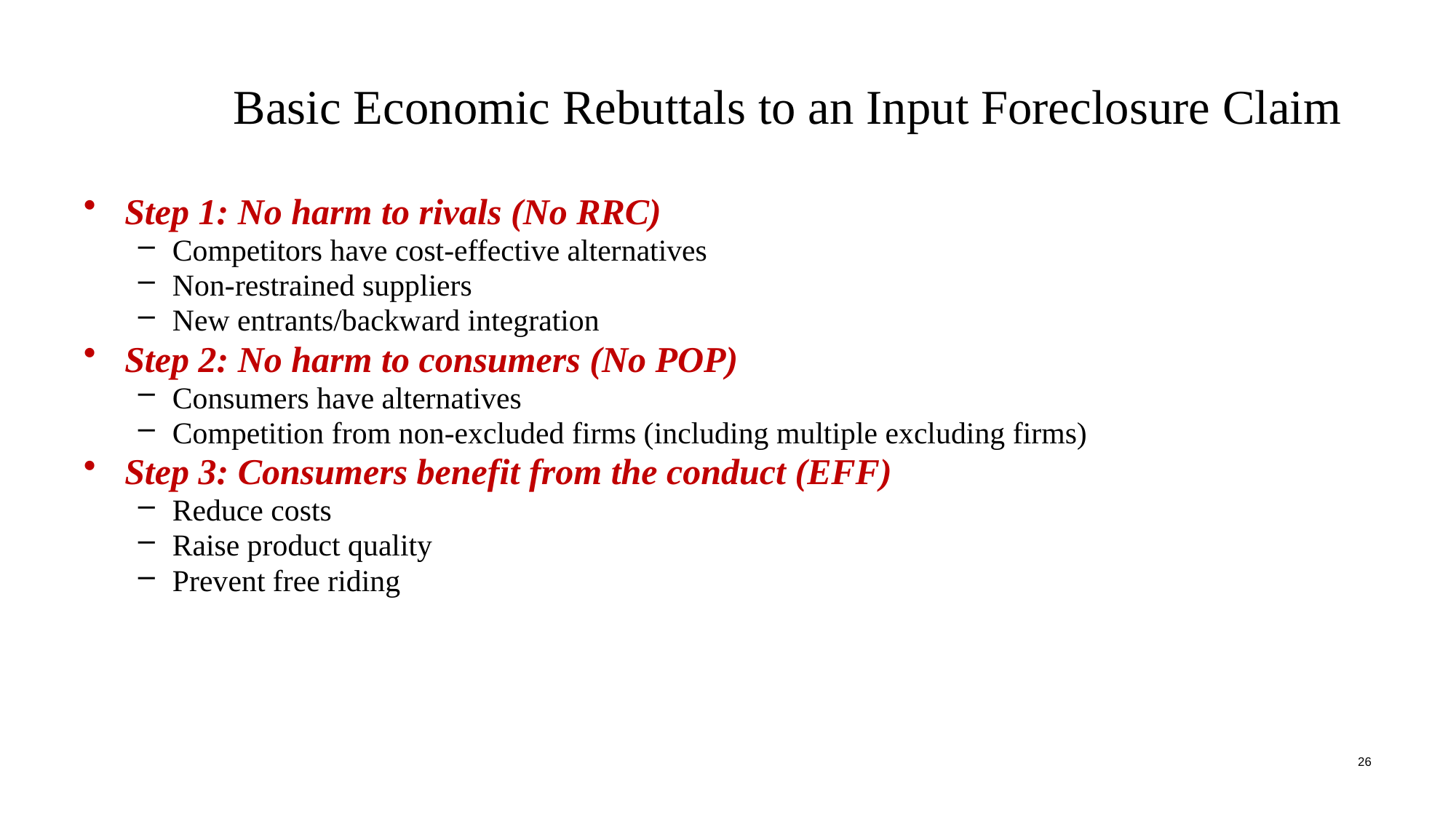

# Basic Economic Rebuttals to an Input Foreclosure Claim
Step 1: No harm to rivals (No RRC)
Competitors have cost-effective alternatives
Non-restrained suppliers
New entrants/backward integration
Step 2: No harm to consumers (No POP)
Consumers have alternatives
Competition from non-excluded firms (including multiple excluding firms)
Step 3: Consumers benefit from the conduct (EFF)
Reduce costs
Raise product quality
Prevent free riding
26